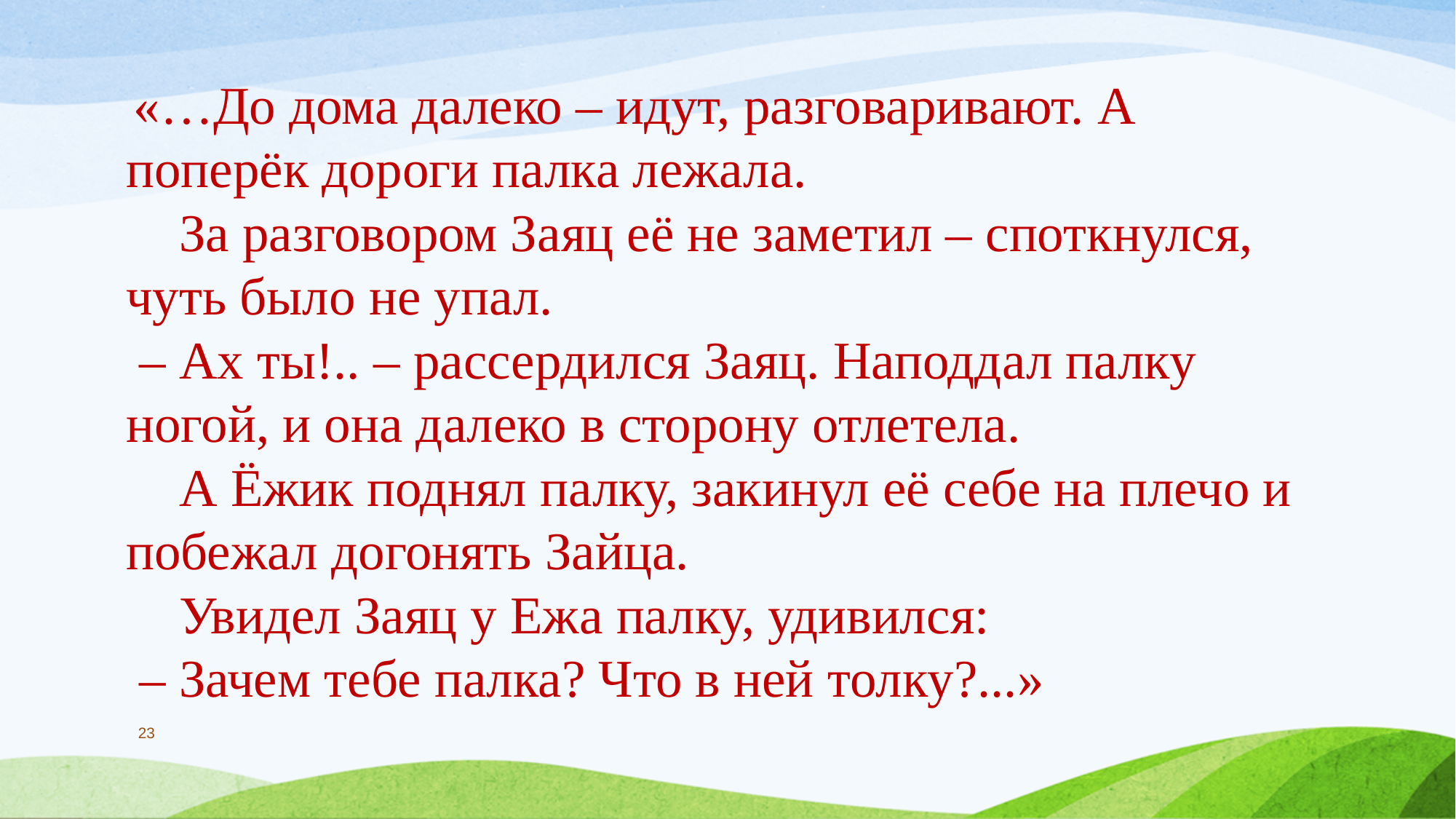

«…До дома далеко – идут, разговаривают. А поперёк дороги палка лежала.
    За разговором Заяц её не заметил – споткнулся, чуть было не упал.
 – Ах ты!.. – рассердился Заяц. Наподдал палку ногой, и она далеко в сторону отлетела.
    А Ёжик поднял палку, закинул её себе на плечо и побежал догонять Зайца.
    Увидел Заяц у Ежа палку, удивился:
 – Зачем тебе палка? Что в ней толку?...»
23